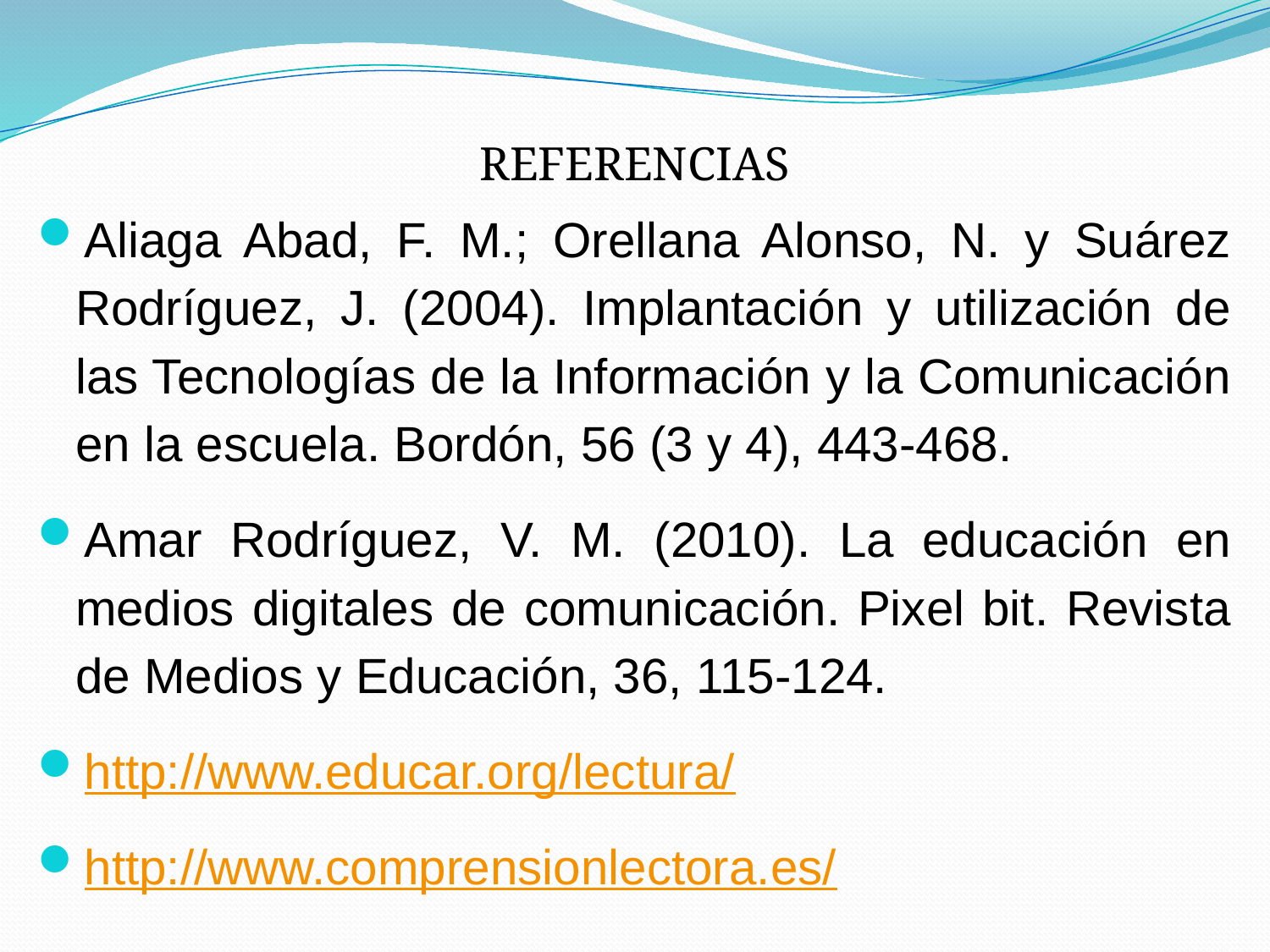

REFERENCIAS
Aliaga Abad, F. M.; Orellana Alonso, N. y Suárez Rodríguez, J. (2004). Implantación y utilización de las Tecnologías de la Información y la Comunicación en la escuela. Bordón, 56 (3 y 4), 443-468.
Amar Rodríguez, V. M. (2010). La educación en medios digitales de comunicación. Pixel bit. Revista de Medios y Educación, 36, 115-124.
http://www.educar.org/lectura/
http://www.comprensionlectora.es/